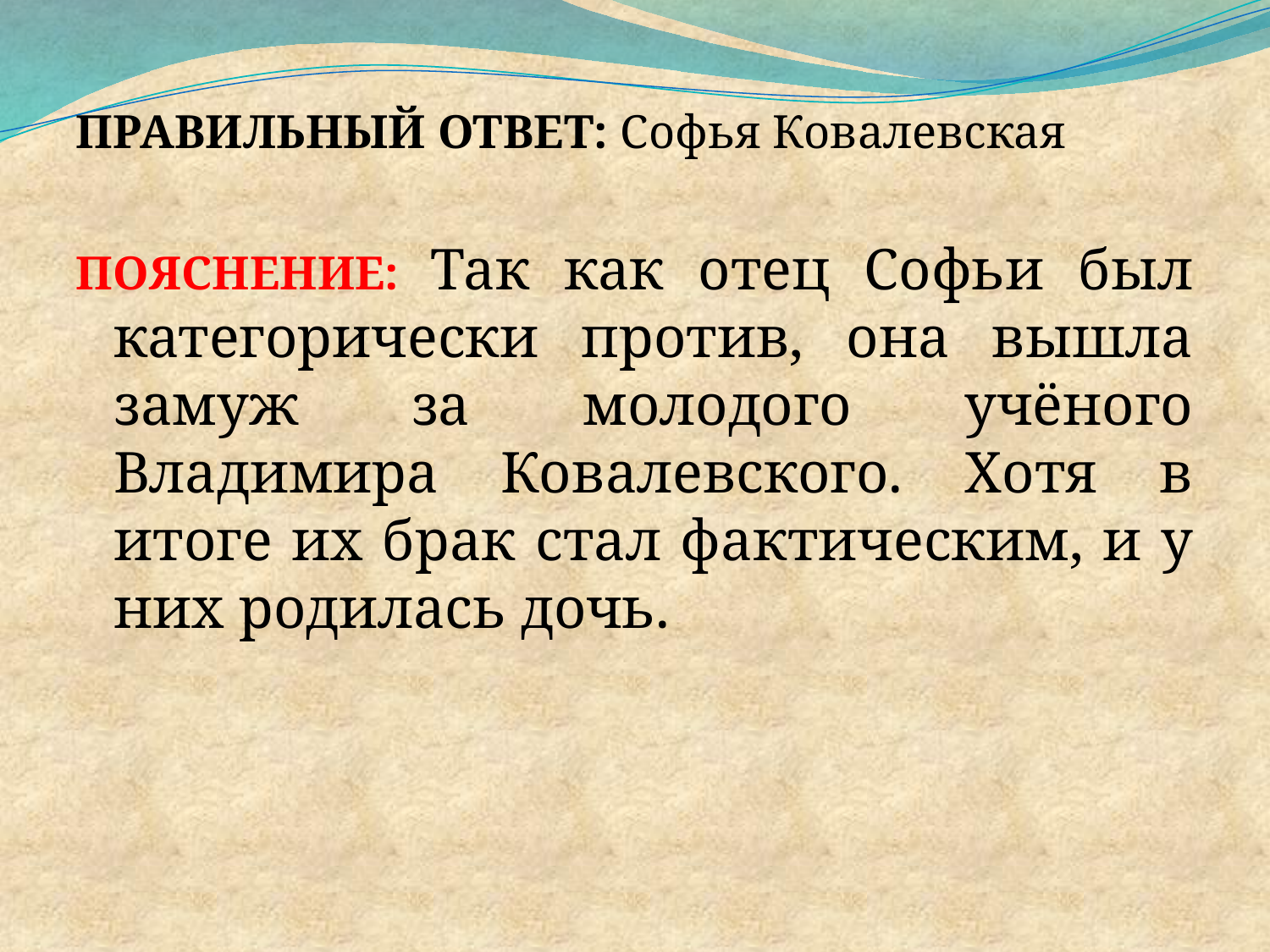

ПРАВИЛЬНЫЙ ОТВЕТ: Софья Ковалевская

ПОЯСНЕНИЕ: Так как отец Софьи был категорически против, она вышла замуж за молодого учёного Владимира Ковалевского. Хотя в итоге их брак стал фактическим, и у них родилась дочь.

#